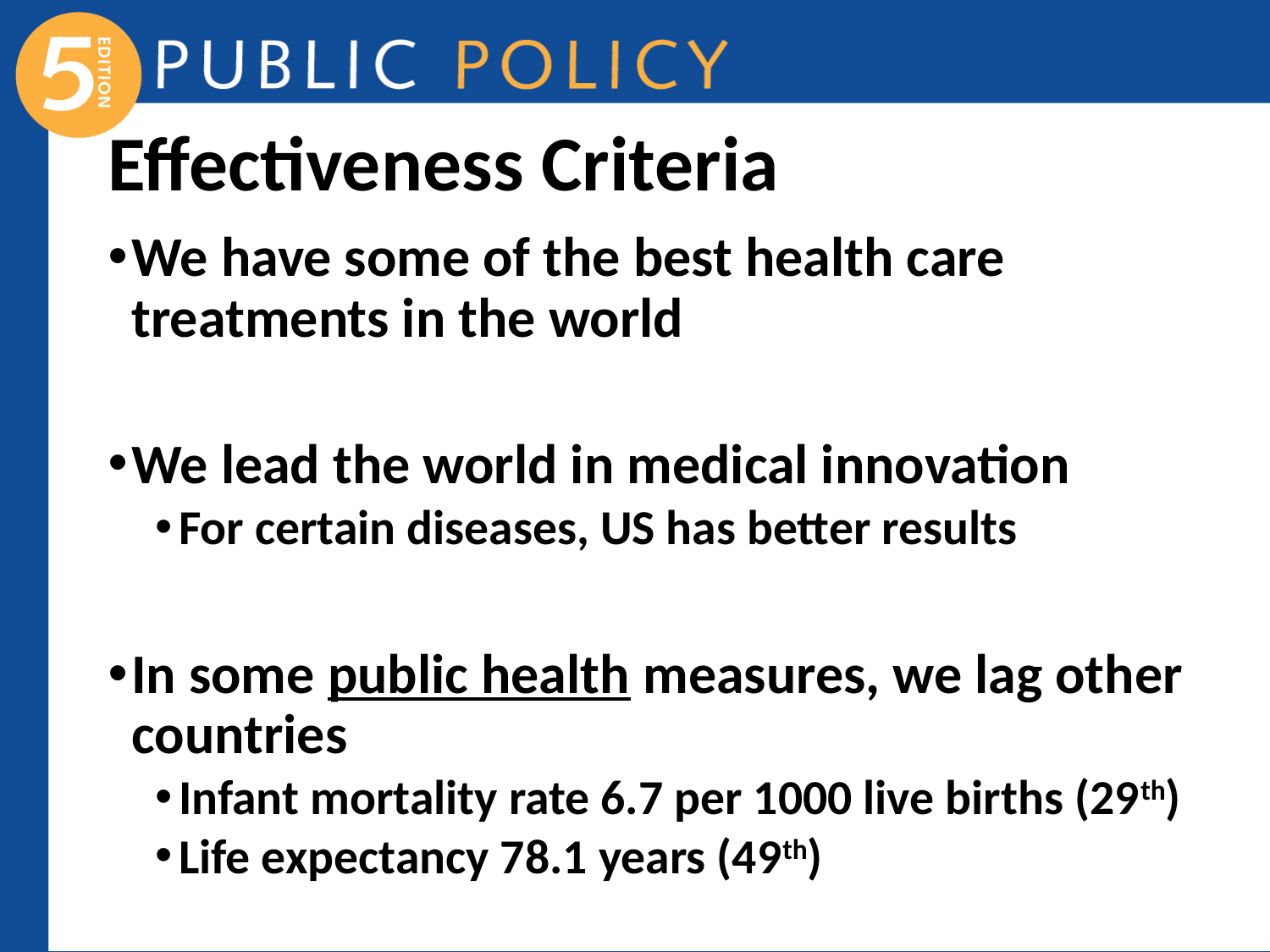

# Effectiveness Criteria
We have some of the best health care treatments in the world

We lead the world in medical innovation
For certain diseases, US has better results

In some public health measures, we lag other countries
Infant mortality rate 6.7 per 1000 live births (29th)
Life expectancy 78.1 years (49th)